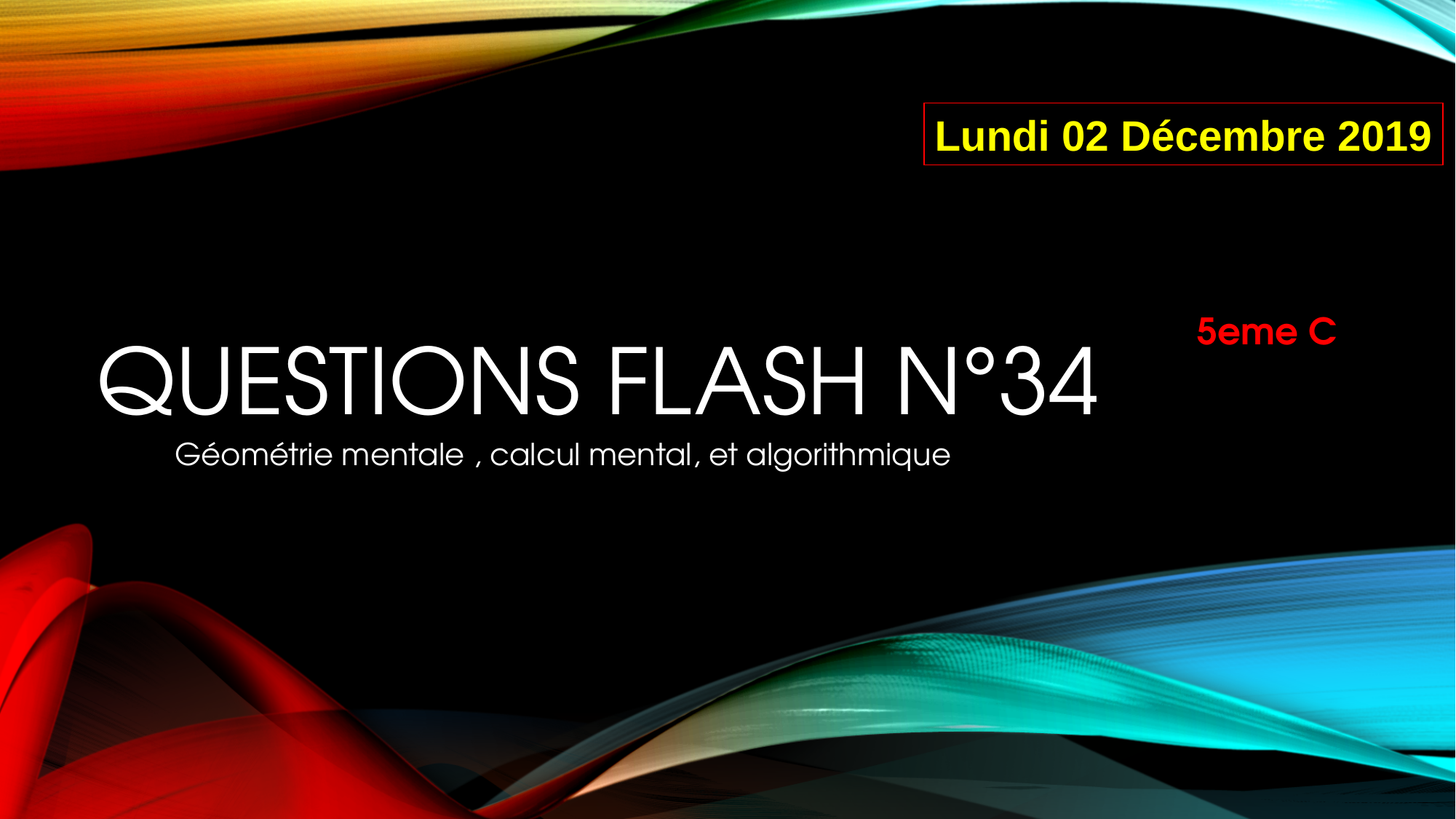

Lundi 02 Décembre 2019
# Questions FLASH n°34
5eme C
Géométrie mentale , calcul mental, et algorithmique